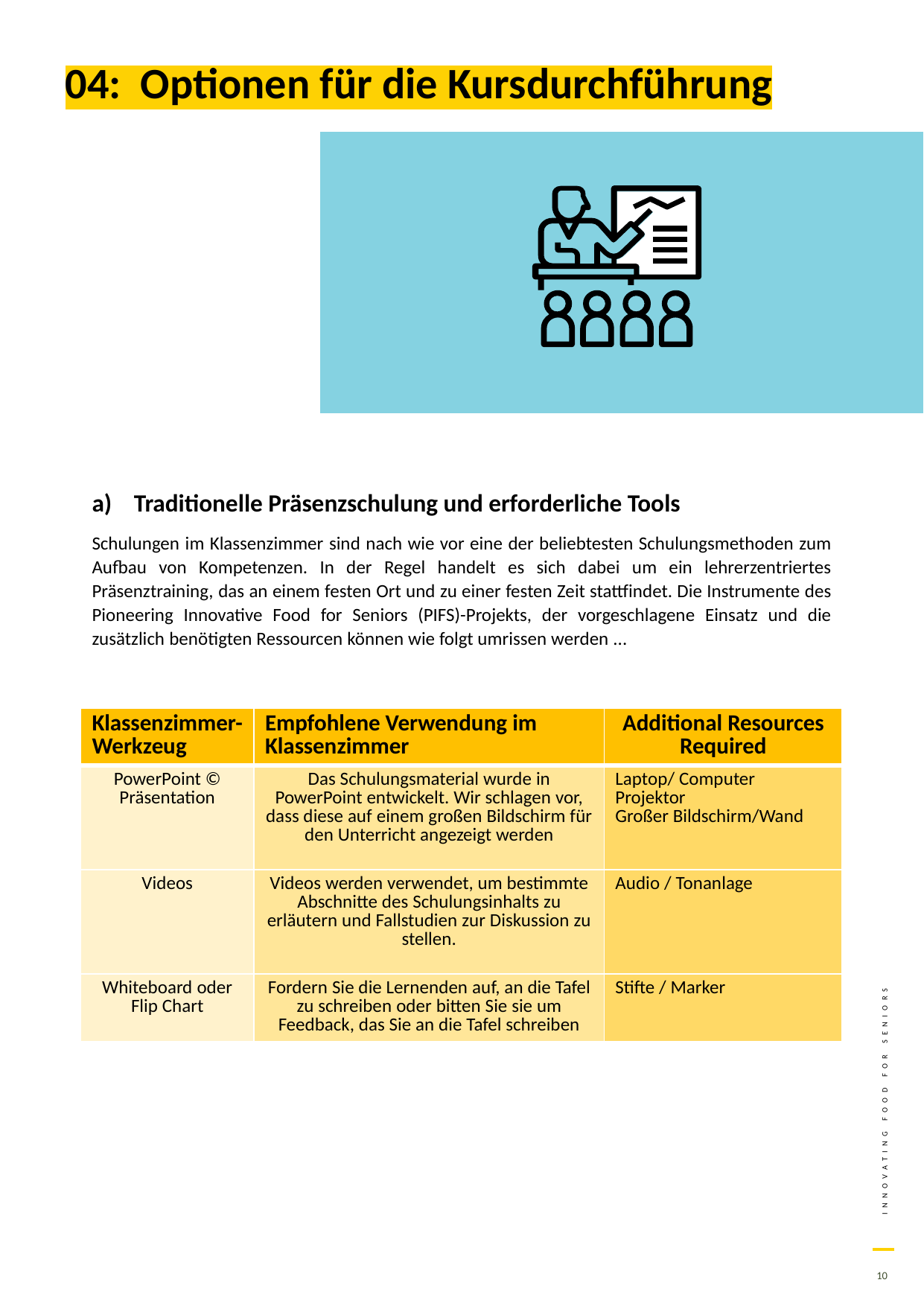

04:  Optionen für die Kursdurchführung

Traditionelle Präsenzschulung und erforderliche Tools
Schulungen im Klassenzimmer sind nach wie vor eine der beliebtesten Schulungsmethoden zum Aufbau von Kompetenzen. In der Regel handelt es sich dabei um ein lehrerzentriertes Präsenztraining, das an einem festen Ort und zu einer festen Zeit stattfindet. Die Instrumente des Pioneering Innovative Food for Seniors (PIFS)-Projekts, der vorgeschlagene Einsatz und die zusätzlich benötigten Ressourcen können wie folgt umrissen werden ...

| Klassenzimmer-Werkzeug | Empfohlene Verwendung im Klassenzimmer | Additional Resources Required |
| --- | --- | --- |
| PowerPoint © Präsentation | Das Schulungsmaterial wurde in PowerPoint entwickelt. Wir schlagen vor, dass diese auf einem großen Bildschirm für den Unterricht angezeigt werden | Laptop/ Computer Projektor Großer Bildschirm/Wand |
| Videos | Videos werden verwendet, um bestimmte Abschnitte des Schulungsinhalts zu erläutern und Fallstudien zur Diskussion zu stellen. | Audio / Tonanlage |
| Whiteboard oder Flip Chart | Fordern Sie die Lernenden auf, an die Tafel zu schreiben oder bitten Sie sie um Feedback, das Sie an die Tafel schreiben | Stifte / Marker |